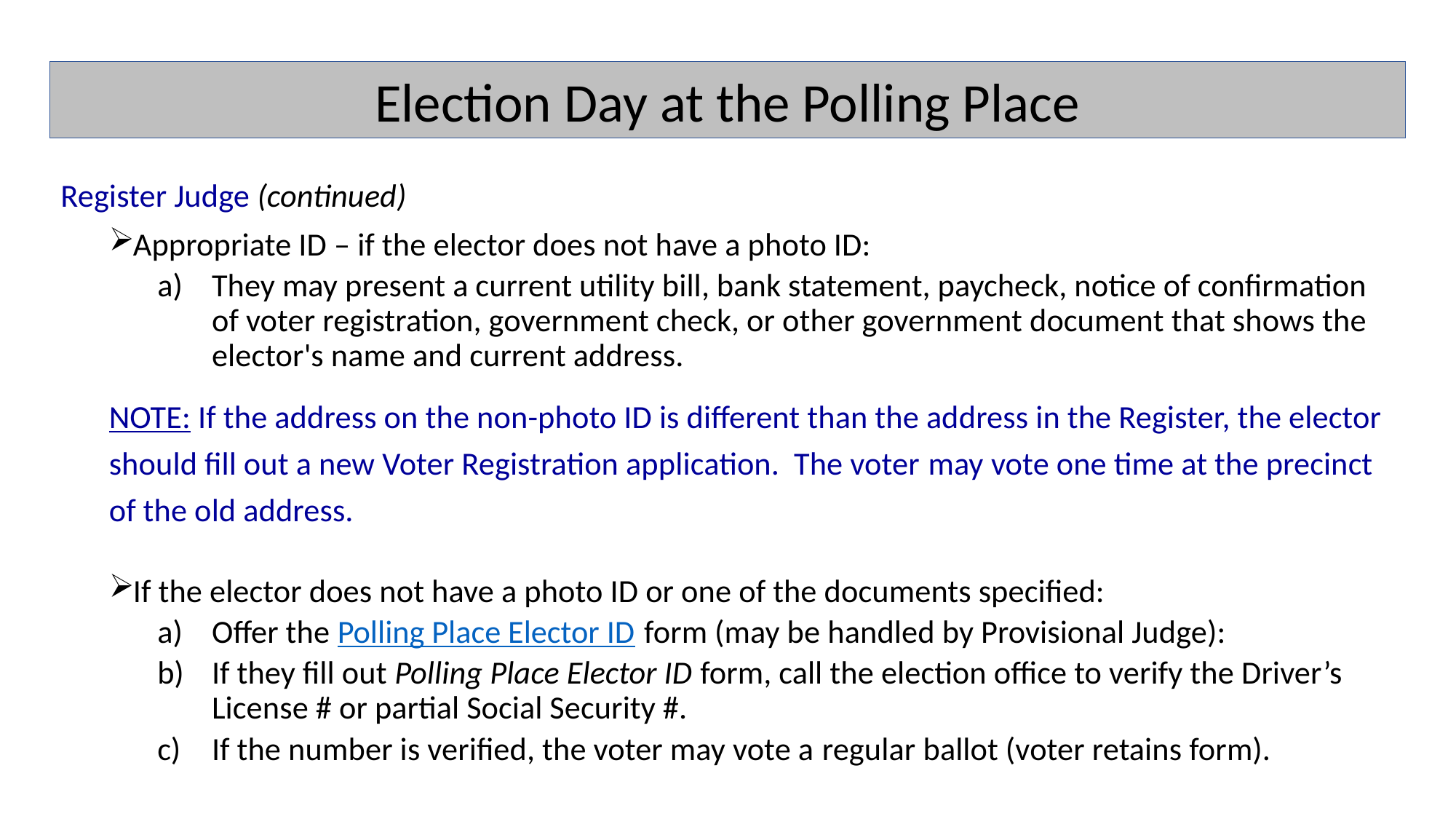

Election Day at the Polling Place
Register Judge (continued)
Appropriate ID – if the elector does not have a photo ID:
They may present a current utility bill, bank statement, paycheck, notice of confirmation of voter registration, government check, or other government document that shows the elector's name and current address.
NOTE: If the address on the non-photo ID is different than the address in the Register, the elector should fill out a new Voter Registration application.  The voter may vote one time at the precinct of the old address.

If the elector does not have a photo ID or one of the documents specified:
Offer the Polling Place Elector ID form (may be handled by Provisional Judge):
If they fill out Polling Place Elector ID form, call the election office to verify the Driver’s License # or partial Social Security #.
If the number is verified, the voter may vote a regular ballot (voter retains form).